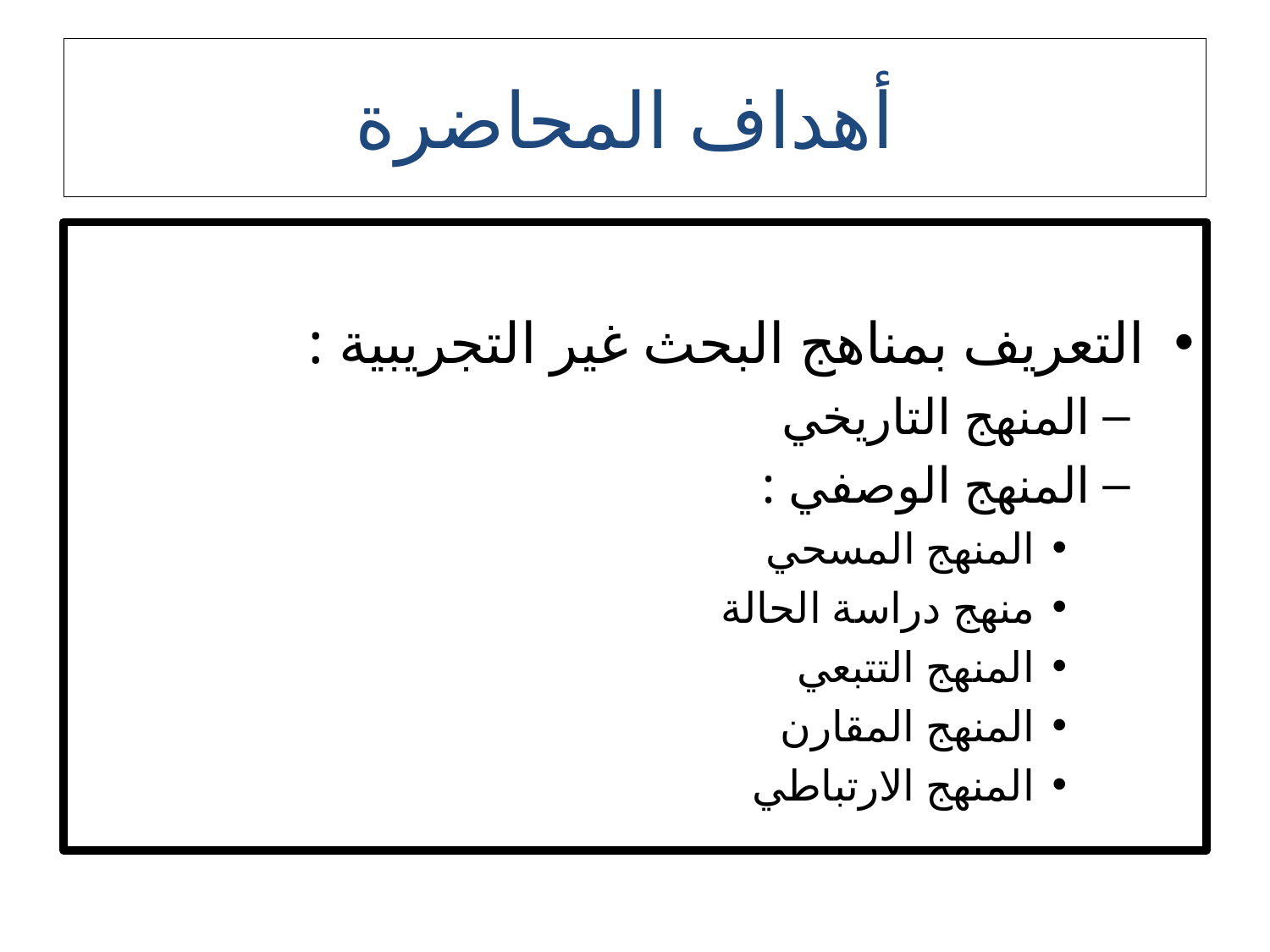

# أهداف المحاضرة

التعريف بمناهج البحث غير التجريبية :
المنهج التاريخي
المنهج الوصفي :
المنهج المسحي
منهج دراسة الحالة
المنهج التتبعي
المنهج المقارن
المنهج الارتباطي